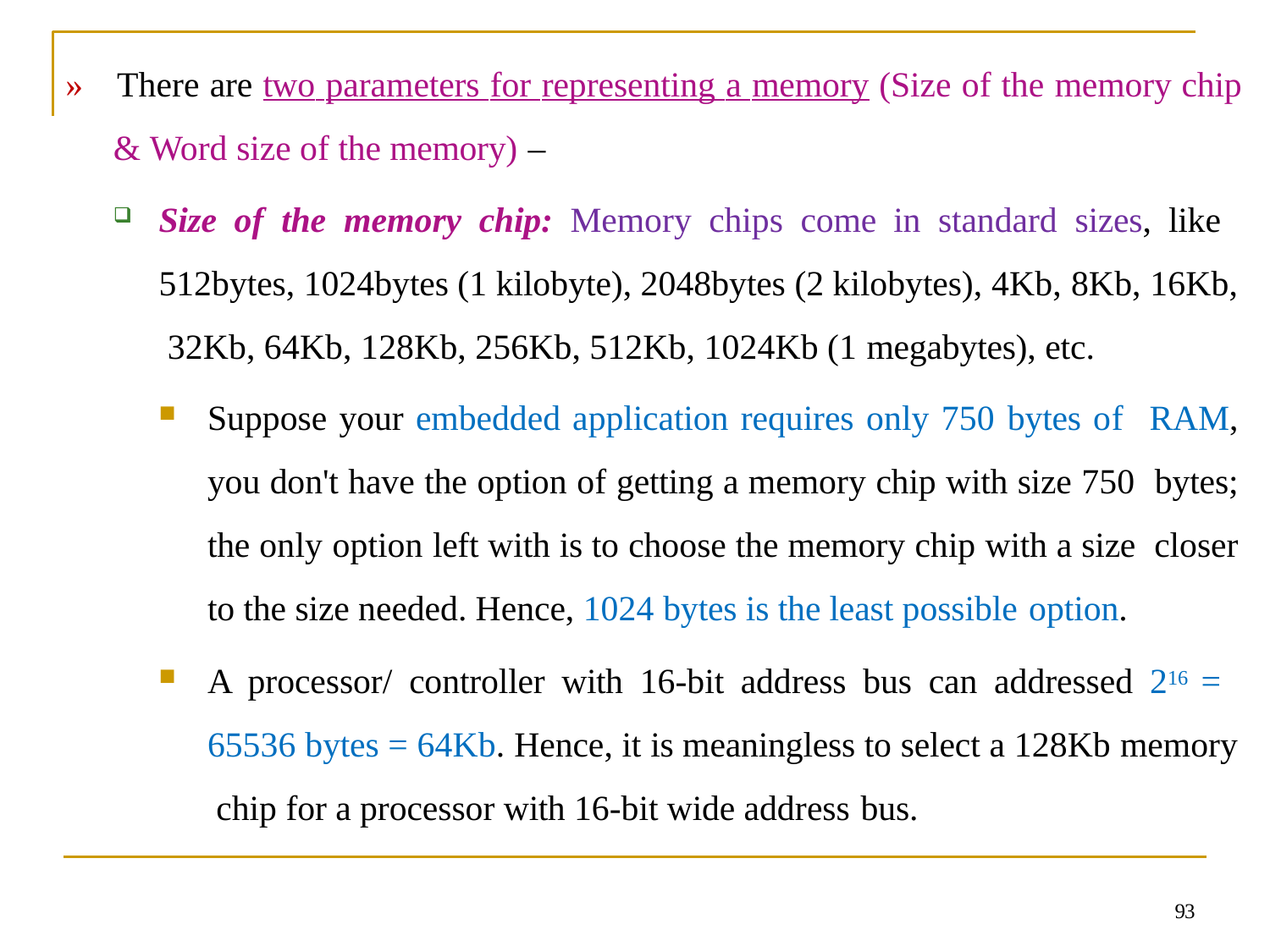

»	There are two parameters for representing a memory (Size of the memory chip
& Word size of the memory) –
Size of the memory chip: Memory chips come in standard sizes, like  512bytes, 1024bytes (1 kilobyte), 2048bytes (2 kilobytes), 4Kb, 8Kb, 16Kb,  32Kb, 64Kb, 128Kb, 256Kb, 512Kb, 1024Kb (1 megabytes), etc.
Suppose your embedded application requires only 750 bytes of  RAM, you don't have the option of getting a memory chip with size 750  bytes; the only option left with is to choose the memory chip with a size  closer to the size needed. Hence, 1024 bytes is the least possible option.
A processor/ controller with 16-bit address bus can addressed 216 =  65536 bytes = 64Kb. Hence, it is meaningless to select a 128Kb memory  chip for a processor with 16-bit wide address bus.
93